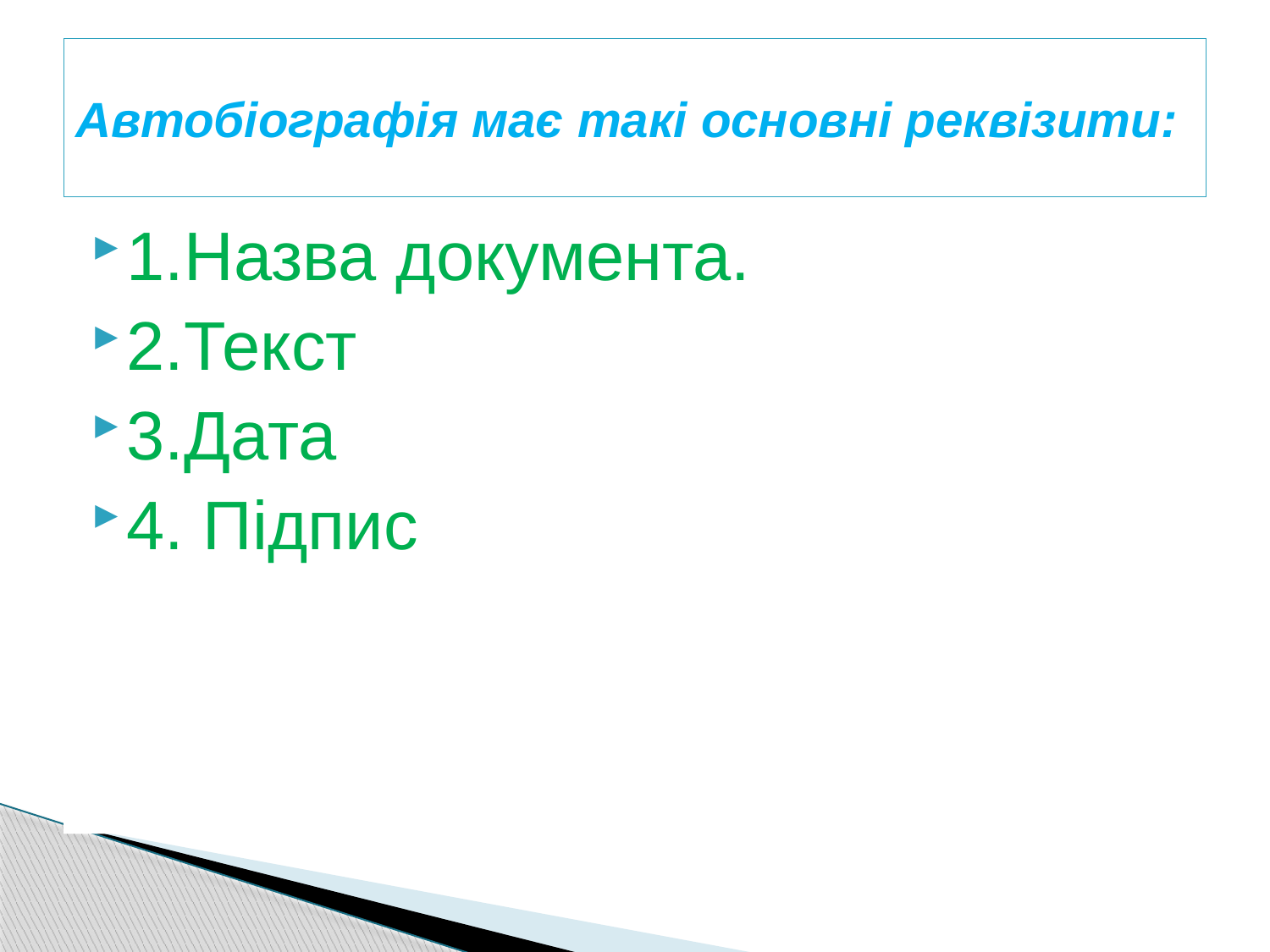

# Автобіографія має такі основні реквізити:
1.Назва документа.
2.Текст
3.Дата
4. Підпис